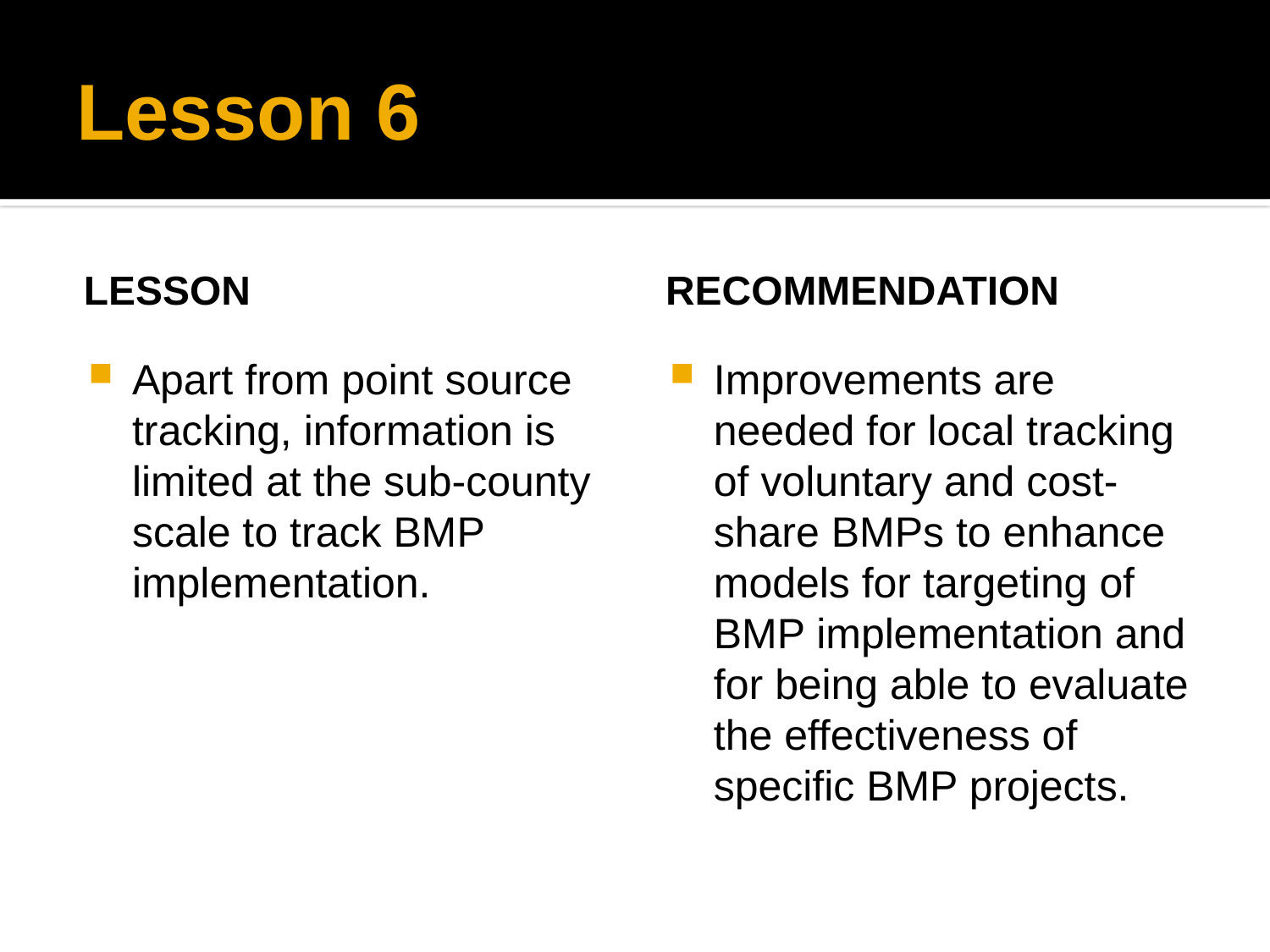

# Lesson 6
Lesson
Recommendation
Apart from point source tracking, information is limited at the sub-county scale to track BMP implementation.

Improvements are needed for local tracking of voluntary and cost-share BMPs to enhance models for targeting of BMP implementation and for being able to evaluate the effectiveness of specific BMP projects.